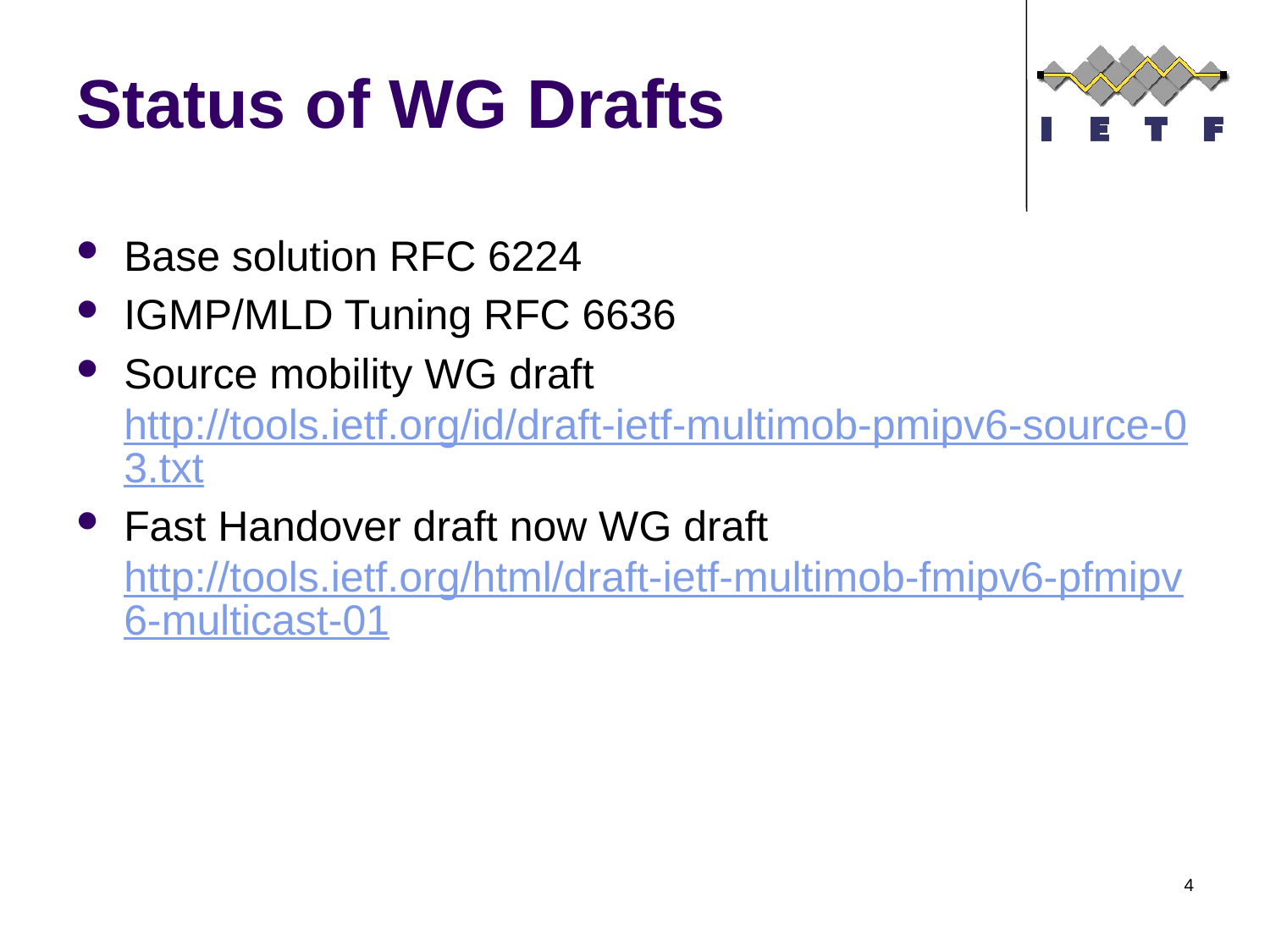

# Status of WG Drafts
Base solution RFC 6224
IGMP/MLD Tuning RFC 6636
Source mobility WG draft http://tools.ietf.org/id/draft-ietf-multimob-pmipv6-source-03.txt
Fast Handover draft now WG draft http://tools.ietf.org/html/draft-ietf-multimob-fmipv6-pfmipv6-multicast-01

4